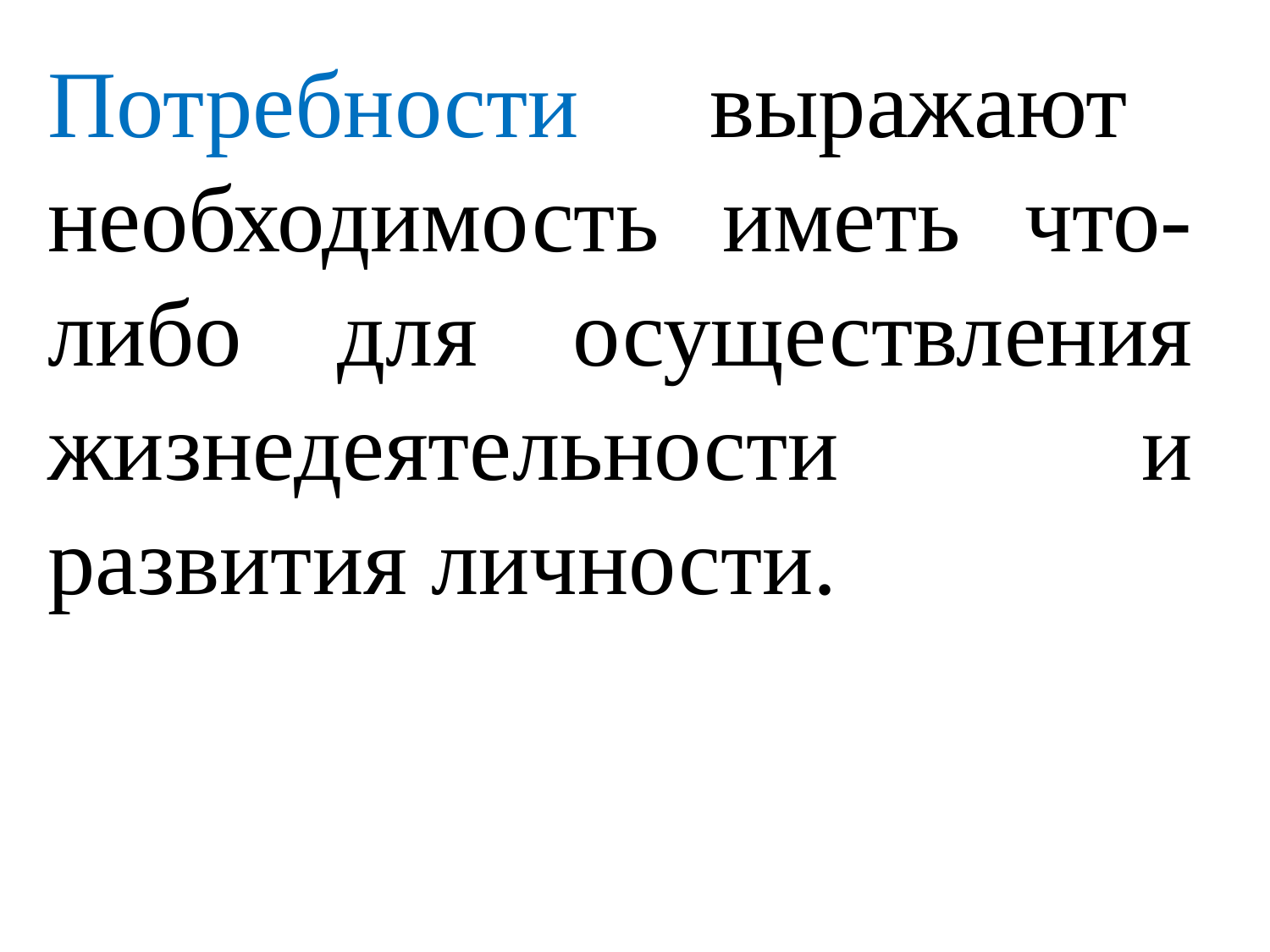

Потребности  выражают  необходимость  иметь  что-либо  для  осуществления жизнедеятельности и развития личности.